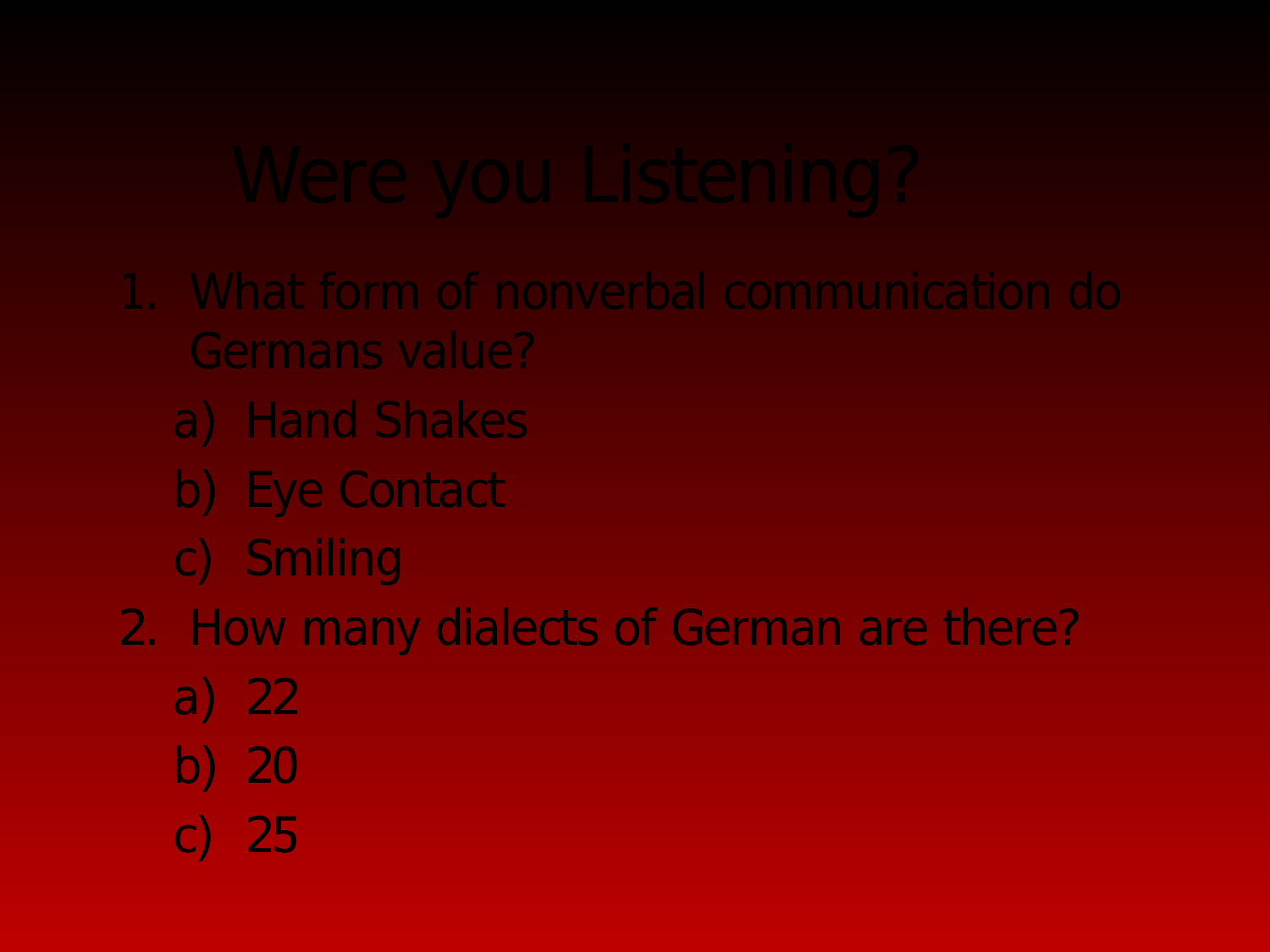

# Were you Listening?
What form of nonverbal communication do Germans value?
Hand Shakes
Eye Contact
Smiling
How many dialects of German are there?
22
20
25